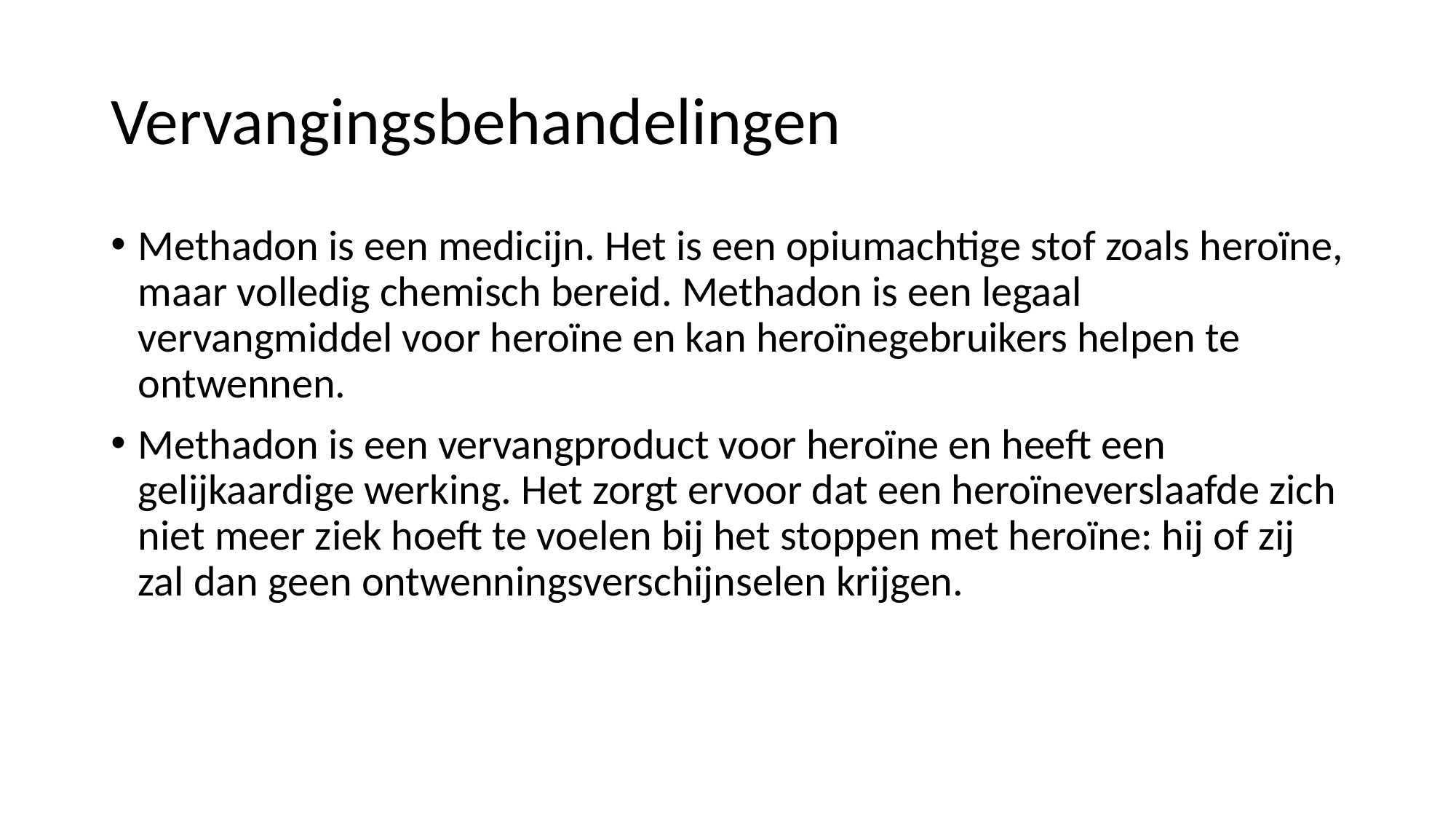

# Vervangingsbehandelingen
Methadon is een medicijn. Het is een opiumachtige stof zoals heroïne, maar volledig chemisch bereid. Methadon is een legaal vervangmiddel voor heroïne en kan heroïnegebruikers helpen te ontwennen.
Methadon is een vervangproduct voor heroïne en heeft een gelijkaardige werking. Het zorgt ervoor dat een heroïneverslaafde zich niet meer ziek hoeft te voelen bij het stoppen met heroïne: hij of zij zal dan geen ontwenningsverschijnselen krijgen.